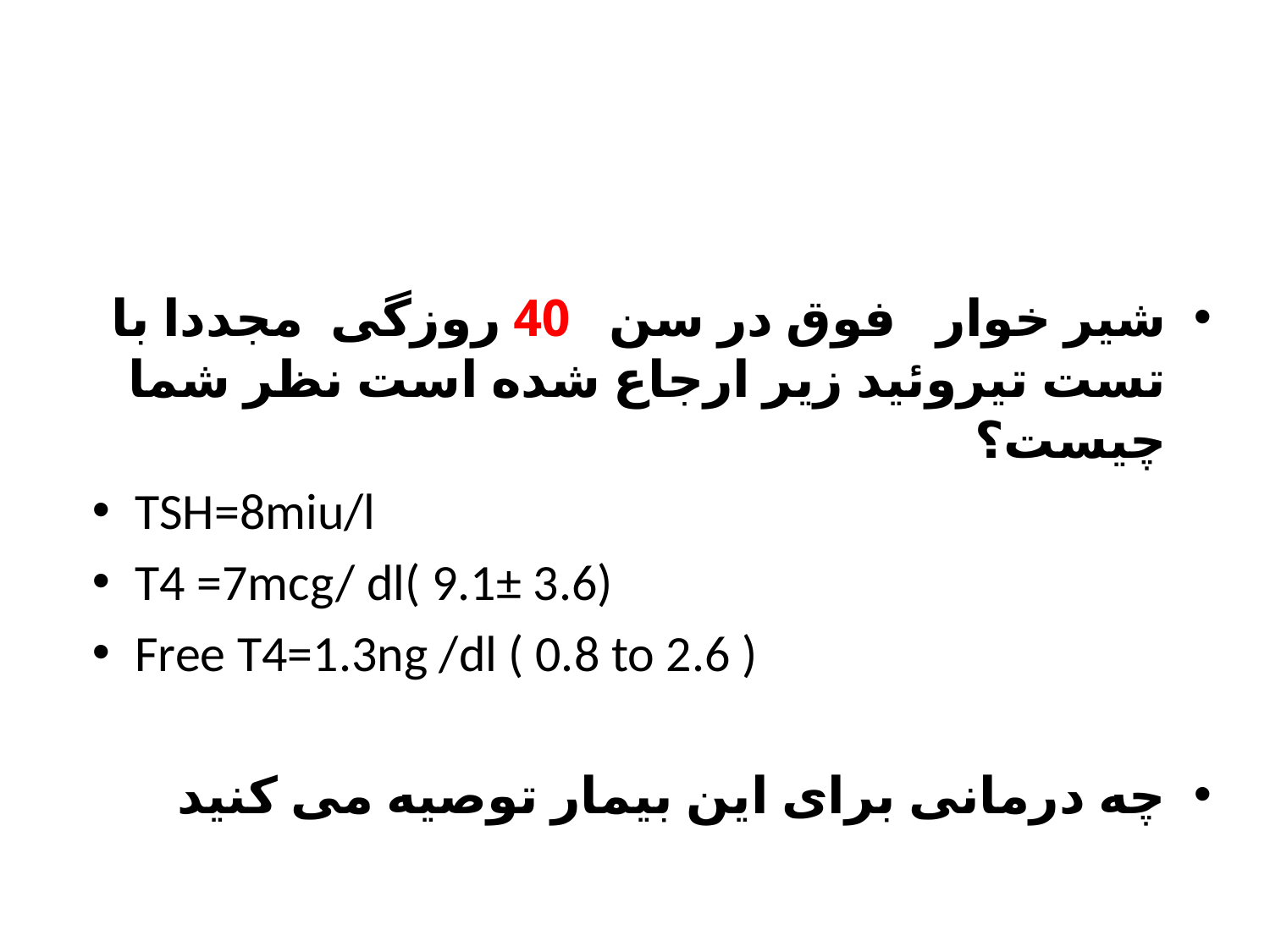

#

شیر خوار   فوق در سن   40 روزگی  مجددا با تست تیروئید زیر ارجاع شده است نظر شما چیست؟
TSH=8miu/l
T4 =7mcg/ dl( 9.1± 3.6)
Free T4=1.3ng /dl ( 0.8 to 2.6 )

چه درمانی برای این بیمار توصیه می کنید